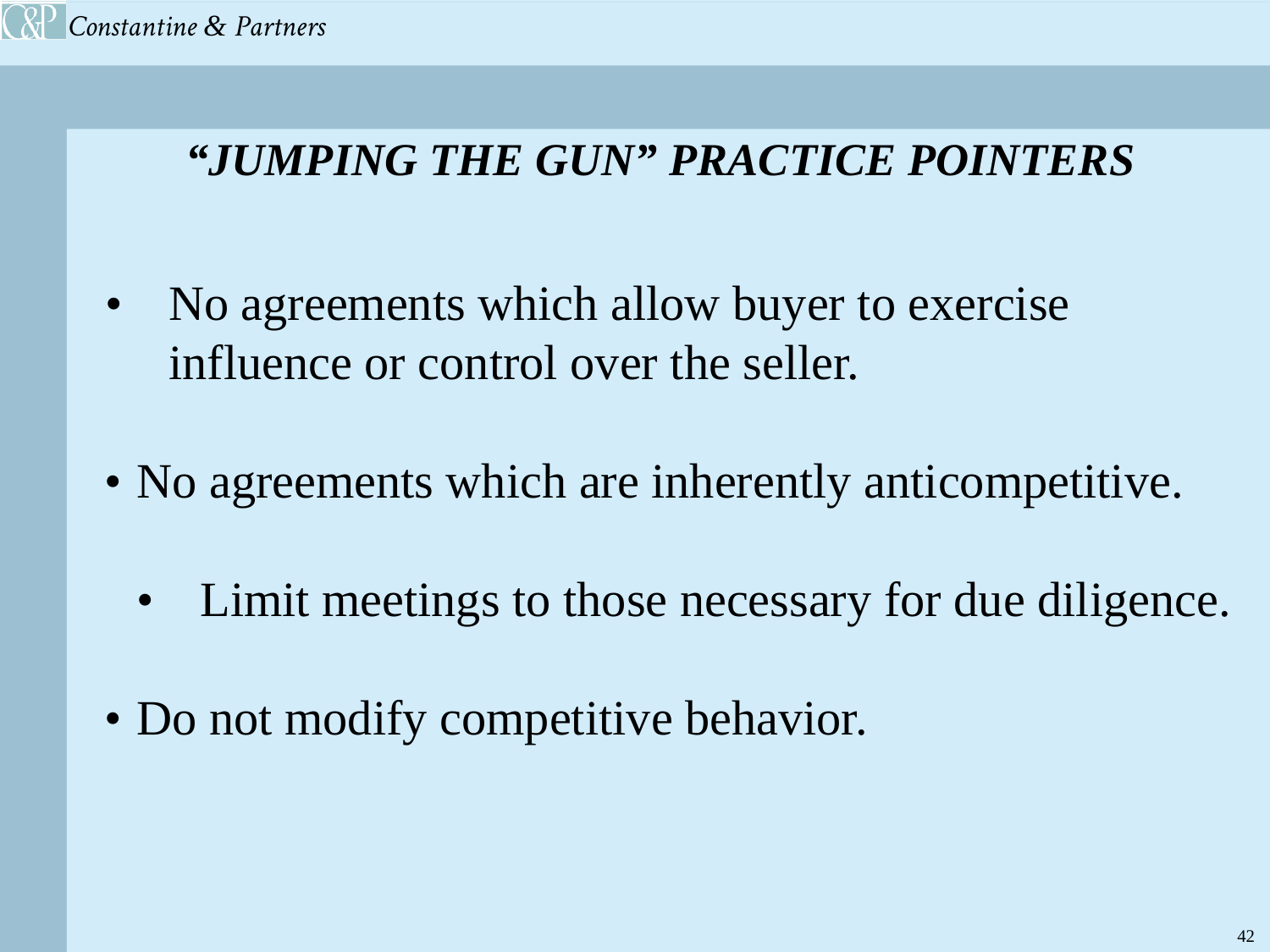

“JUMPING THE GUN” PRACTICE POINTERS
	•	No agreements which allow buyer to exercise 				influence or control over the seller.

•	No agreements which are inherently anticompetitive.

	•	Limit meetings to those necessary for due diligence.

•	Do not modify competitive behavior.